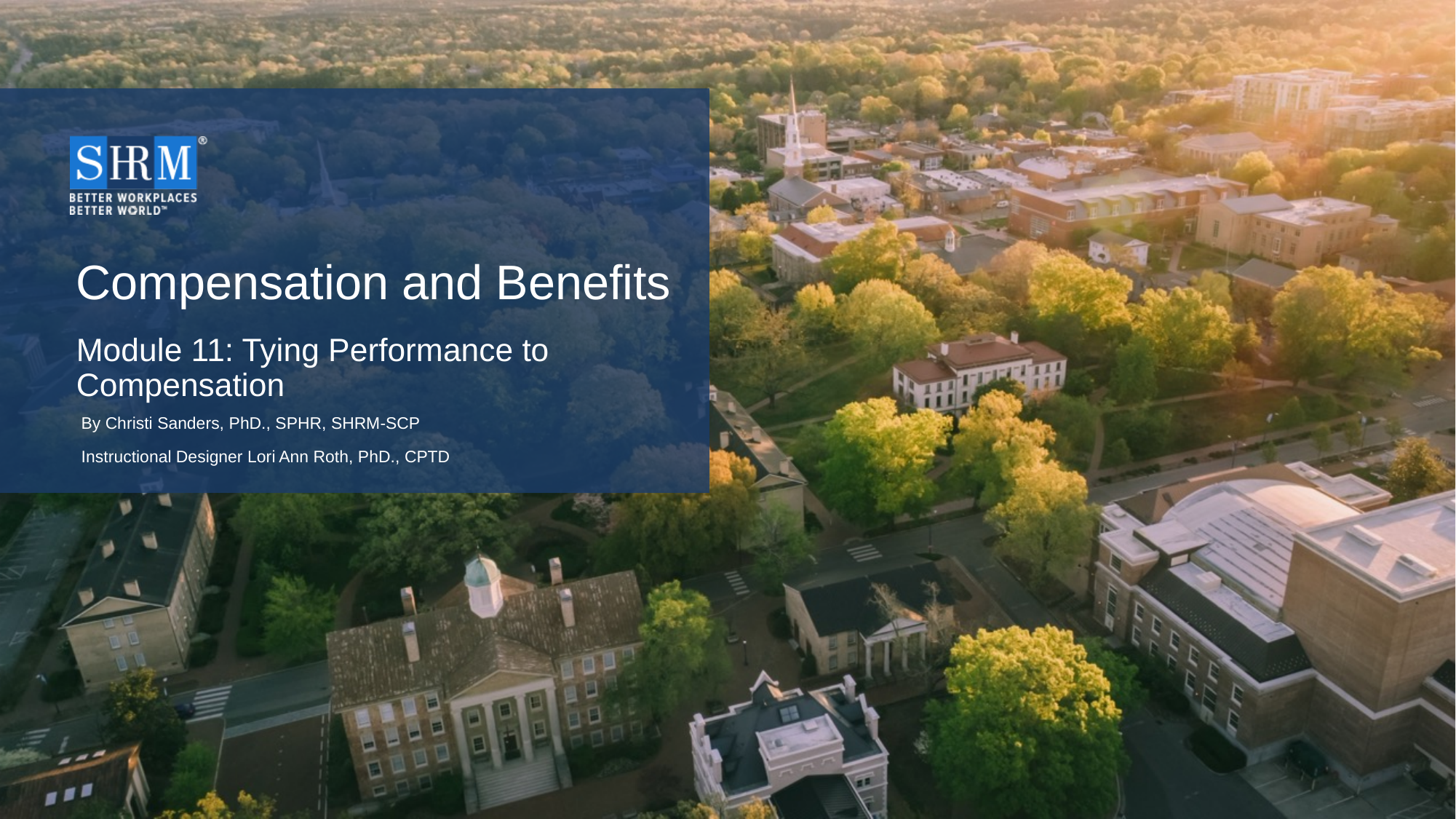

# Compensation and Benefits
Module 11: Tying Performance to Compensation
By Christi Sanders, PhD., SPHR, SHRM-SCP
Instructional Designer Lori Ann Roth, PhD., CPTD